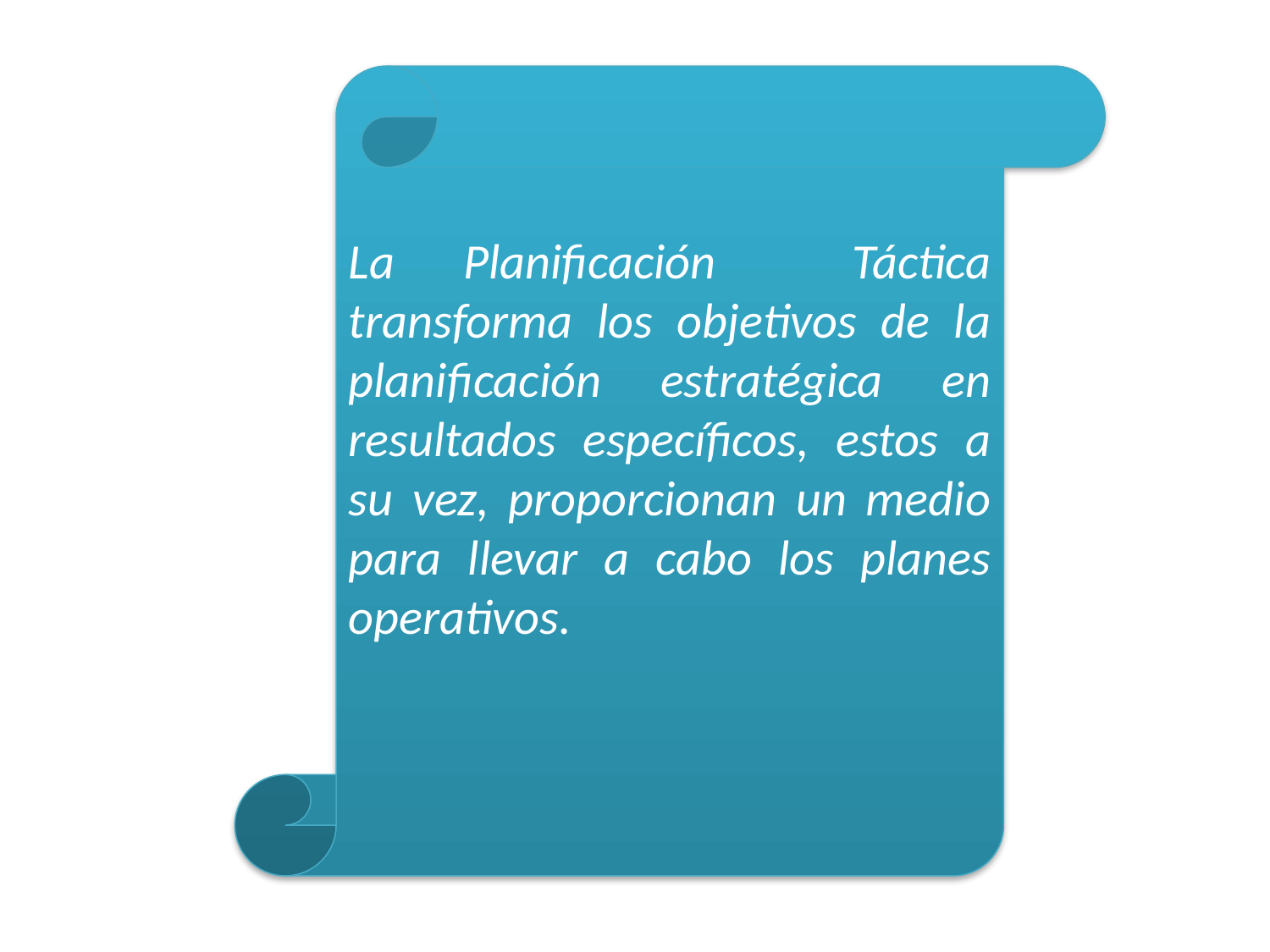

La Planificación  Táctica transforma los objetivos de la planificación estratégica en resultados específicos, estos a su vez, proporcionan un medio para llevar a cabo los planes operativos.